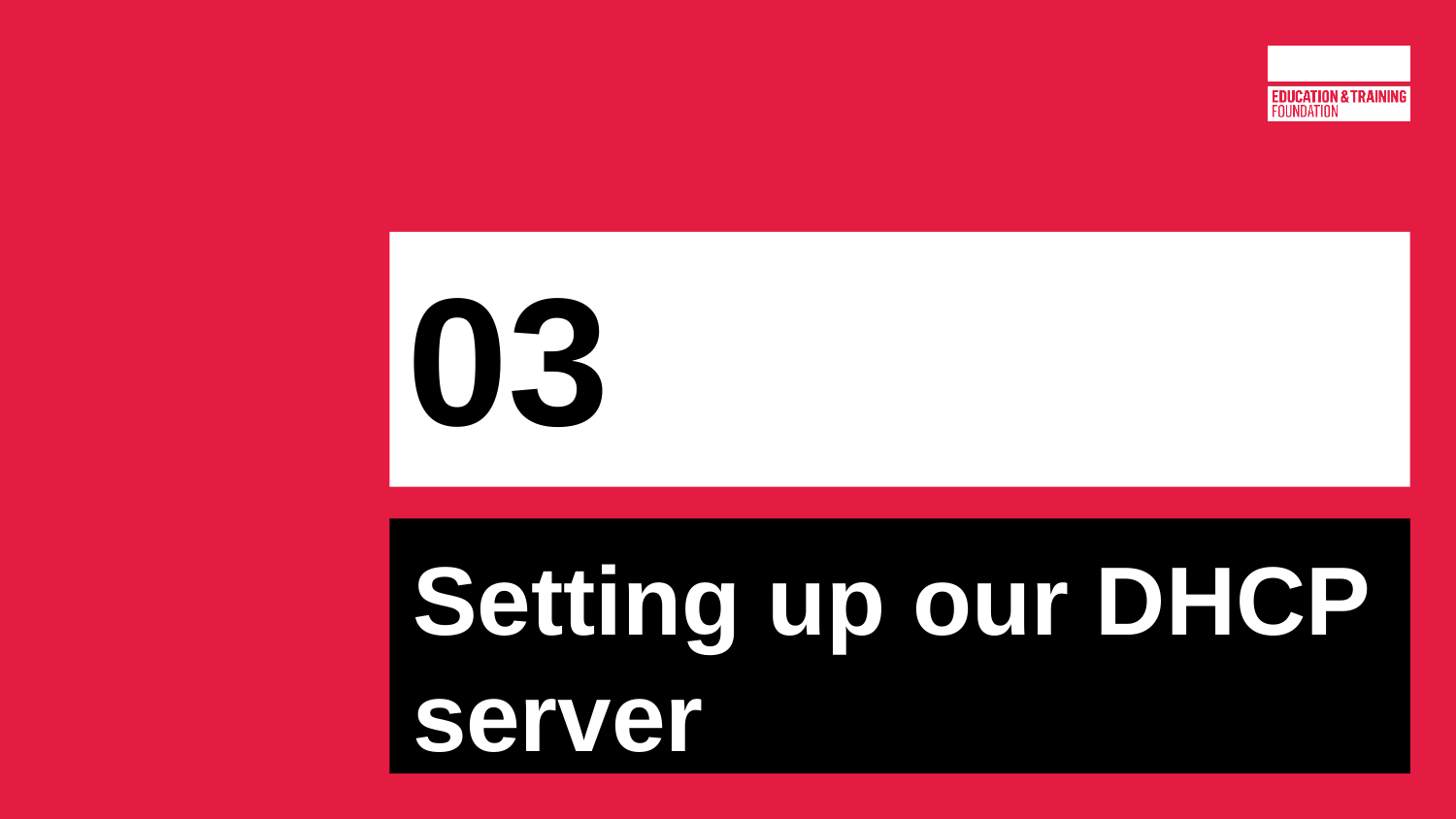

# 03
Setting up our DHCP server